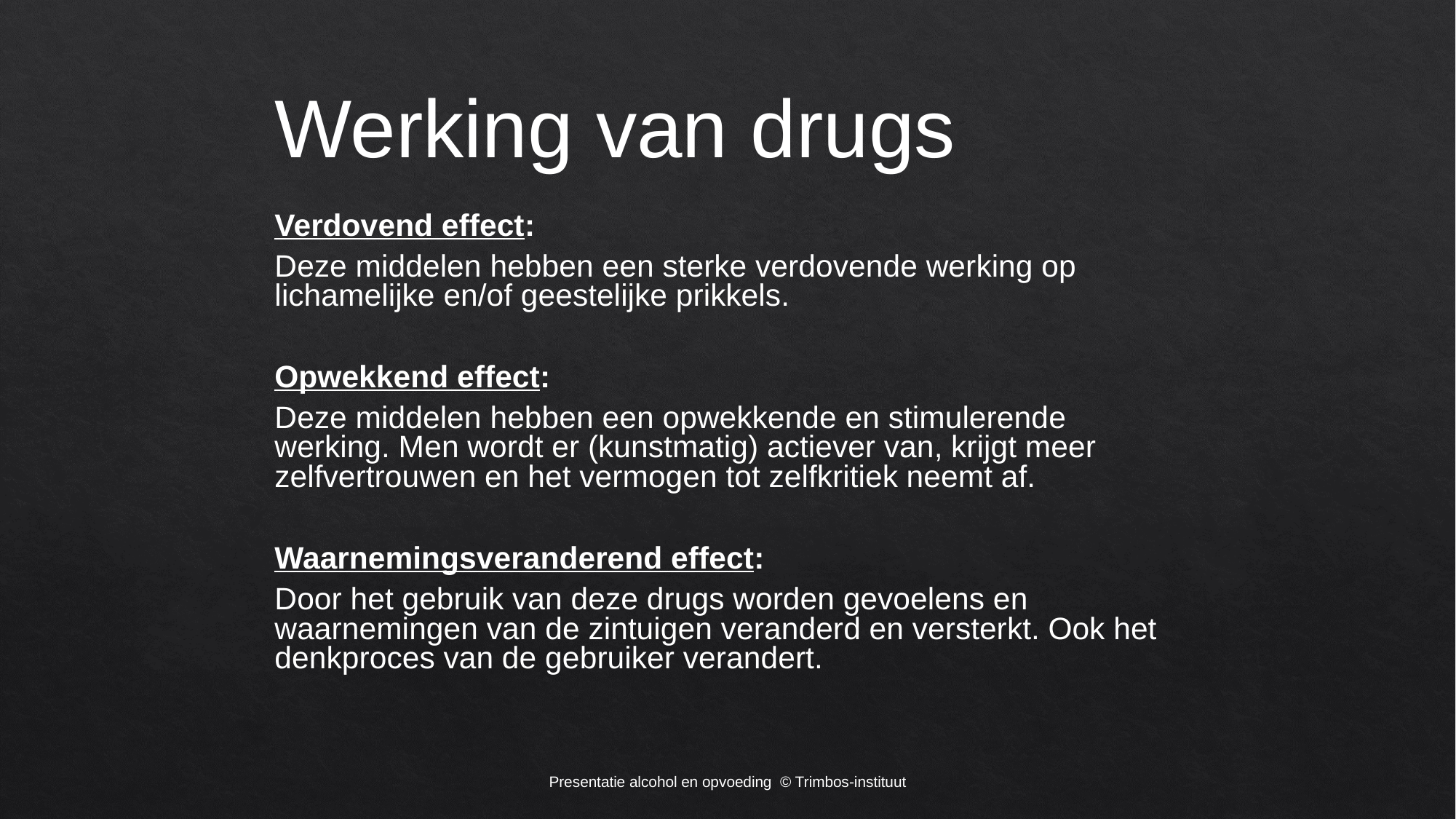

# Werking van drugs
Verdovend effect:
Deze middelen hebben een sterke verdovende werking op lichamelijke en/of geestelijke prikkels.

Opwekkend effect:
Deze middelen hebben een opwekkende en stimulerende werking. Men wordt er (kunstmatig) actiever van, krijgt meer zelfvertrouwen en het vermogen tot zelfkritiek neemt af.

Waarnemingsveranderend effect:
Door het gebruik van deze drugs worden gevoelens en waarnemingen van de zintuigen veranderd en versterkt. Ook het denkproces van de gebruiker verandert.
Presentatie alcohol en opvoeding  © Trimbos-instituut